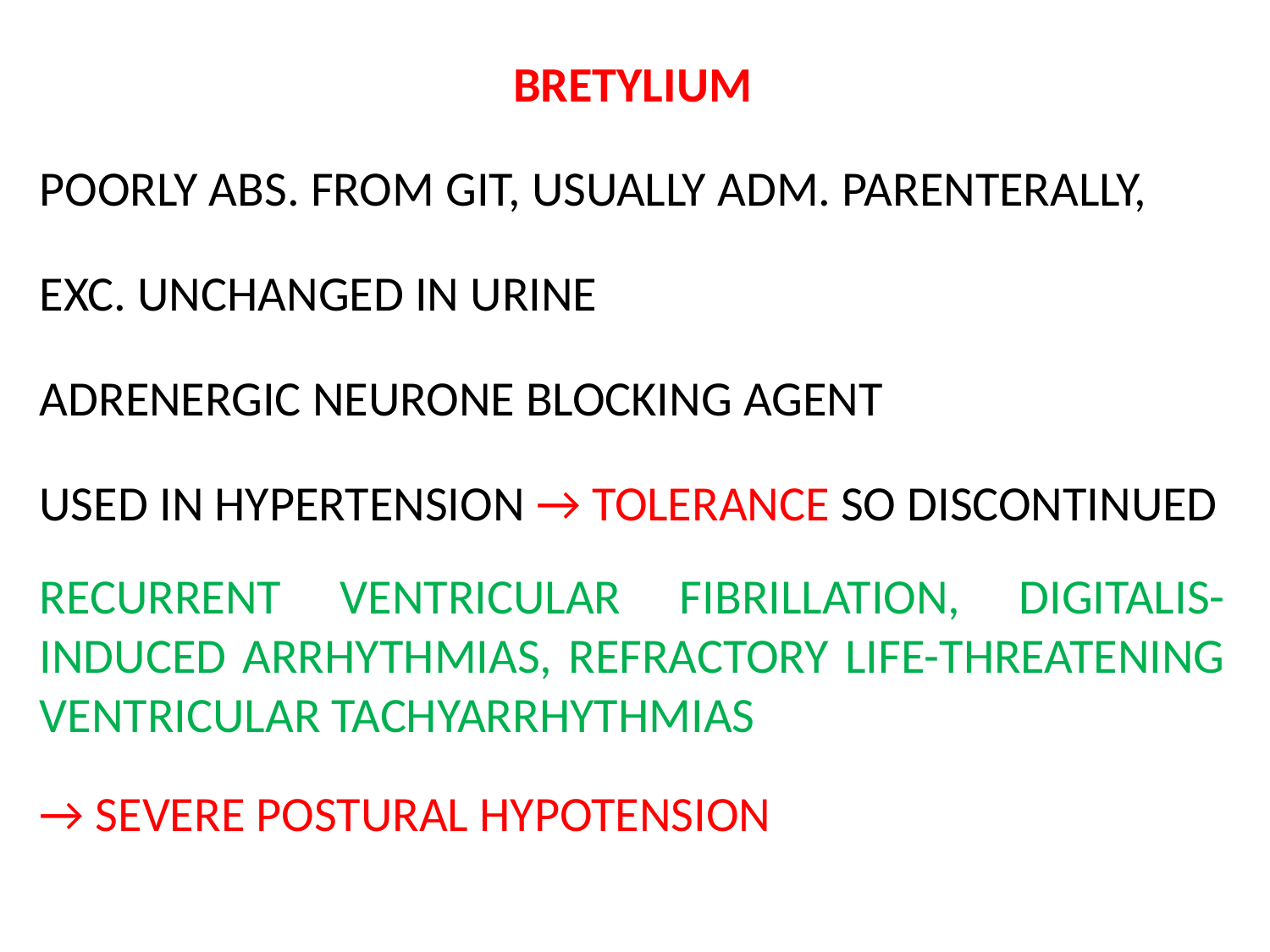

BRETYLIUM
POORLY ABS. FROM GIT, USUALLY ADM. PARENTERALLY,
EXC. UNCHANGED IN URINE
ADRENERGIC NEURONE BLOCKING AGENT
USED IN HYPERTENSION → TOLERANCE SO DISCONTINUED

RECURRENT VENTRICULAR FIBRILLATION, DIGITALIS- INDUCED ARRHYTHMIAS, REFRACTORY LIFE-THREATENING VENTRICULAR TACHYARRHYTHMIAS

→ SEVERE POSTURAL HYPOTENSION